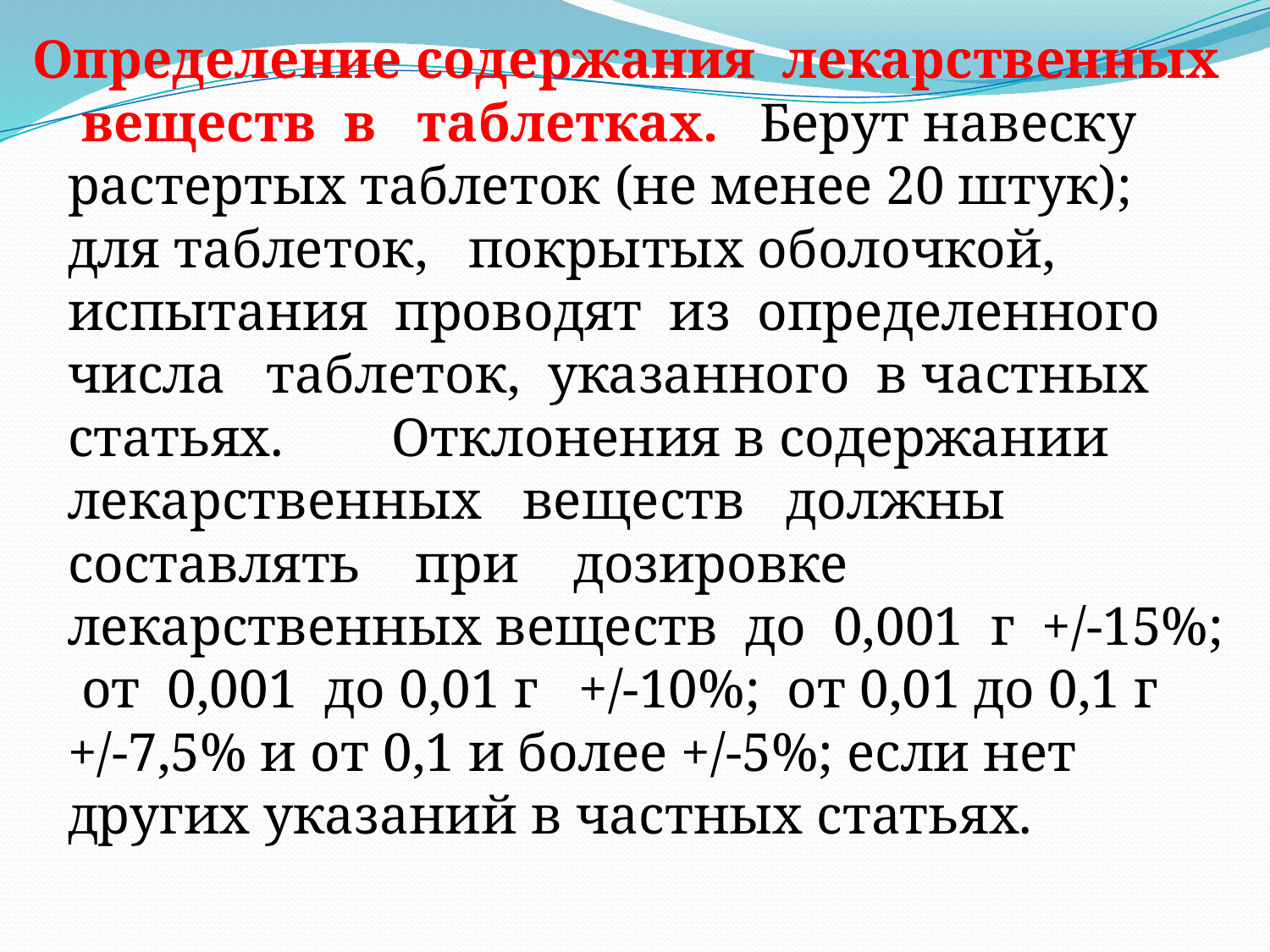

Определение содержания  лекарственных  веществ  в   таблетках.   Берут навеску растертых таблеток (не менее 20 штук); для таблеток,   покрытых оболочкой,  испытания  проводят  из  определенного  числа   таблеток,  указанного  в частных статьях.        Отклонения в содержании   лекарственных   веществ   должны    составлять    при    дозировке   лекарственных веществ  до  0,001  г  +/-15%;  от  0,001  до 0,01 г   +/-10%;  от 0,01 до 0,1 г +/-7,5% и от 0,1 и более +/-5%; если нет   других указаний в частных статьях.
#